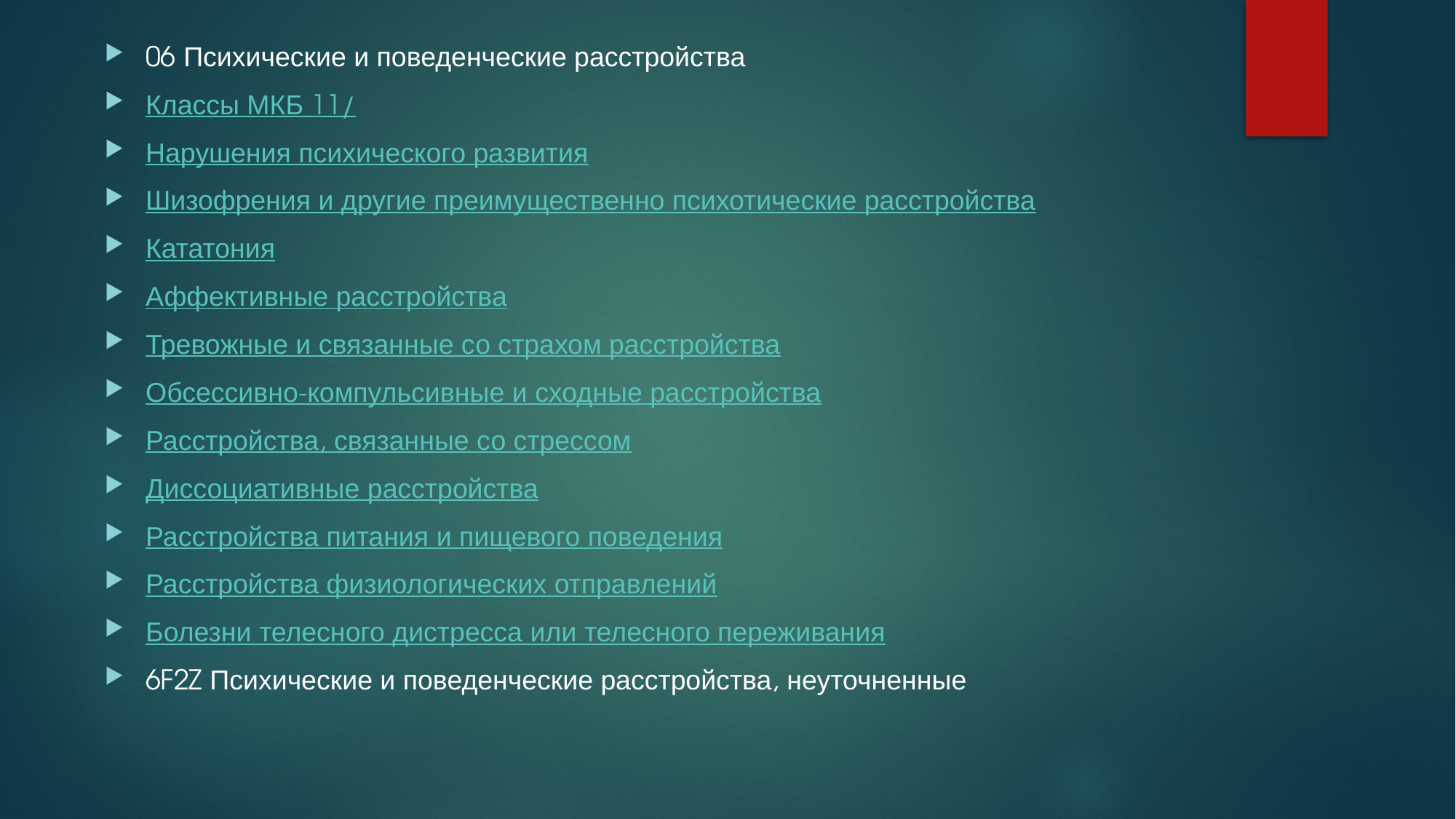

06 Психические и поведенческие расстройства
Классы МКБ 11/
Нарушения психического развития
Шизофрения и другие преимущественно психотические расстройства
Кататония
Аффективные расстройства
Тревожные и связанные со страхом расстройства
Обсессивно-компульсивные и сходные расстройства
Расстройства, связанные со стрессом
Диссоциативные расстройства
Расстройства питания и пищевого поведения
Расстройства физиологических отправлений
Болезни телесного дистресса или телесного переживания
6F2Z Психические и поведенческие расстройства, неуточненные